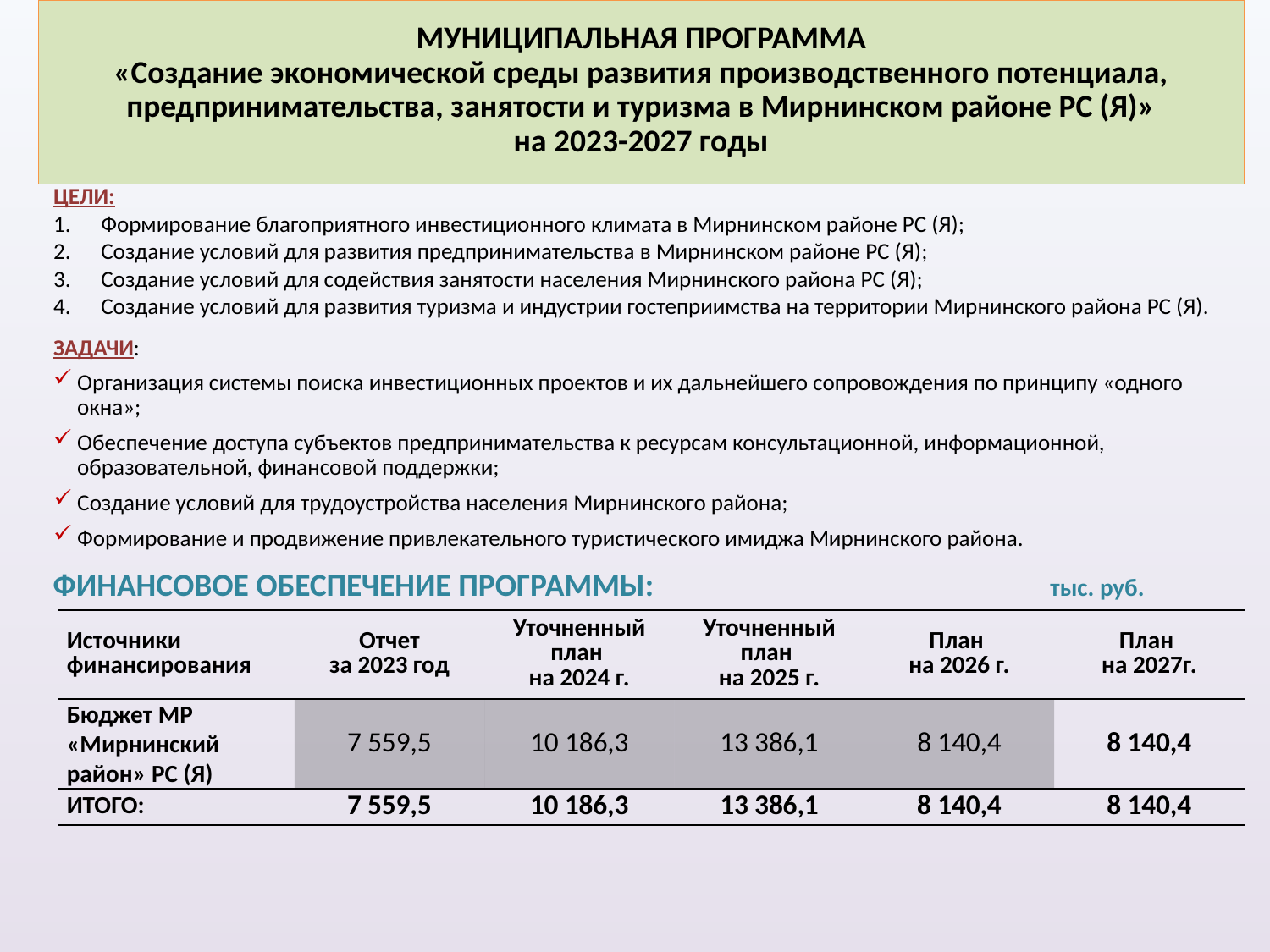

# МУНИЦИПАЛЬНАЯ ПРОГРАММА «Создание экономической среды развития производственного потенциала, предпринимательства, занятости и туризма в Мирнинском районе РС (Я)» на 2023-2027 годы
ЦЕЛИ:
Формирование благоприятного инвестиционного климата в Мирнинском районе РС (Я);
Создание условий для развития предпринимательства в Мирнинском районе РС (Я);
Создание условий для содействия занятости населения Мирнинского района РС (Я);
Создание условий для развития туризма и индустрии гостеприимства на территории Мирнинского района РС (Я).
ЗАДАЧИ:
Организация системы поиска инвестиционных проектов и их дальнейшего сопровождения по принципу «одного окна»;
Обеспечение доступа субъектов предпринимательства к ресурсам консультационной, информационной, образовательной, финансовой поддержки;
Создание условий для трудоустройства населения Мирнинского района;
Формирование и продвижение привлекательного туристического имиджа Мирнинского района.
ФИНАНСОВОЕ ОБЕСПЕЧЕНИЕ ПРОГРАММЫ:                                                       тыс. руб.
| Источники финансирования | Отчет за 2023 год | Уточненный план на 2024 г. | Уточненный план на 2025 г. | План на 2026 г. | План на 2027г. |
| --- | --- | --- | --- | --- | --- |
| Бюджет МР «Мирнинский район» РС (Я) | 7 559,5 | 10 186,3 | 13 386,1 | 8 140,4 | 8 140,4 |
| ИТОГО: | 7 559,5 | 10 186,3 | 13 386,1 | 8 140,4 | 8 140,4 |